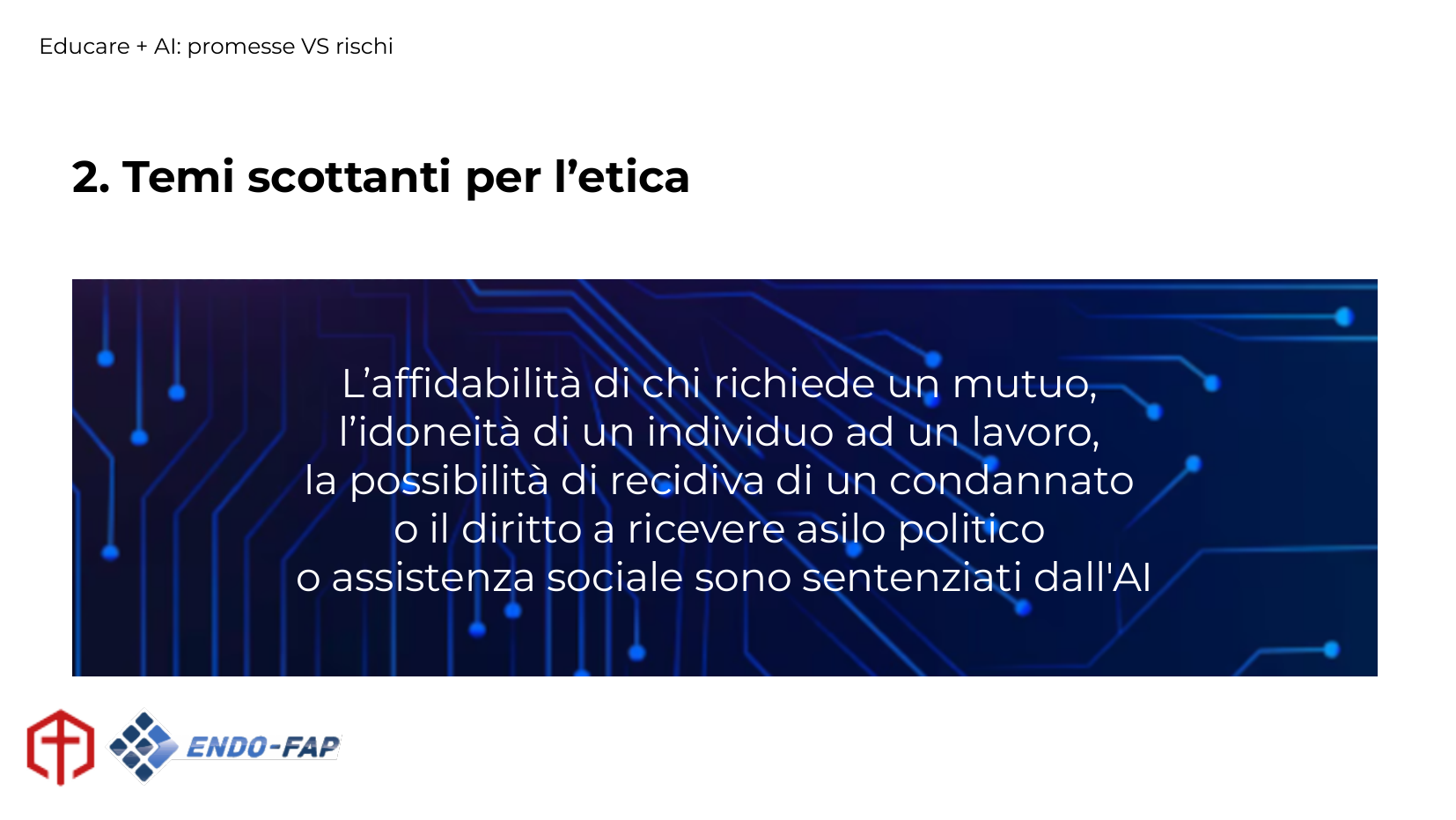

2. Temi scottanti per l’etica
# L’affidabilità di chi richiede un mutuo, l’idoneità di un individuo ad un lavoro, la possibilità di recidiva di un condannato o il diritto a ricevere asilo politico o assistenza sociale sono sentenziati dall'AI